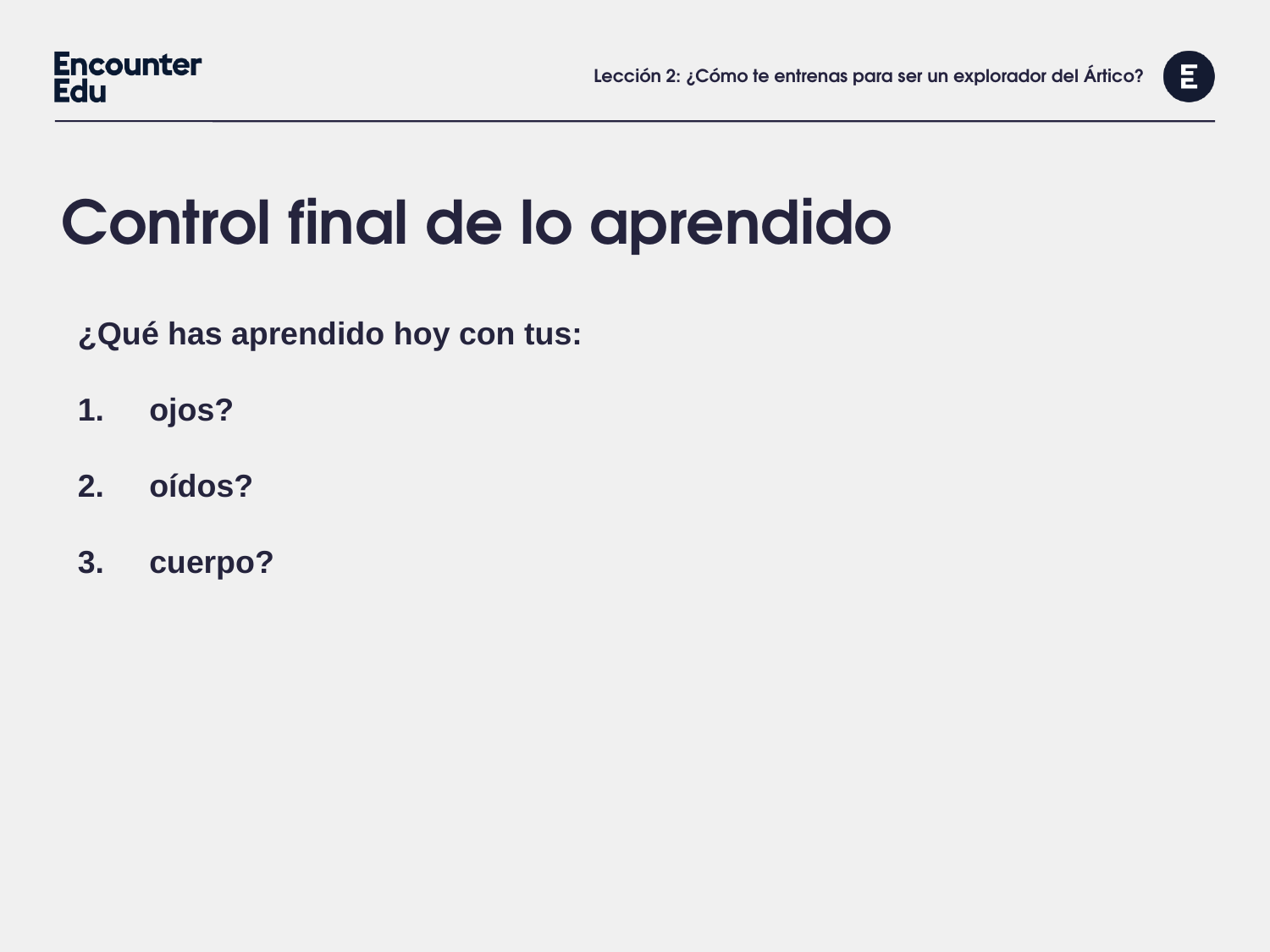

# Lección 2: ¿Cómo te entrenas para ser un explorador del Ártico?
Control final de lo aprendido
¿Qué has aprendido hoy con tus:

ojos?

oídos?

cuerpo?